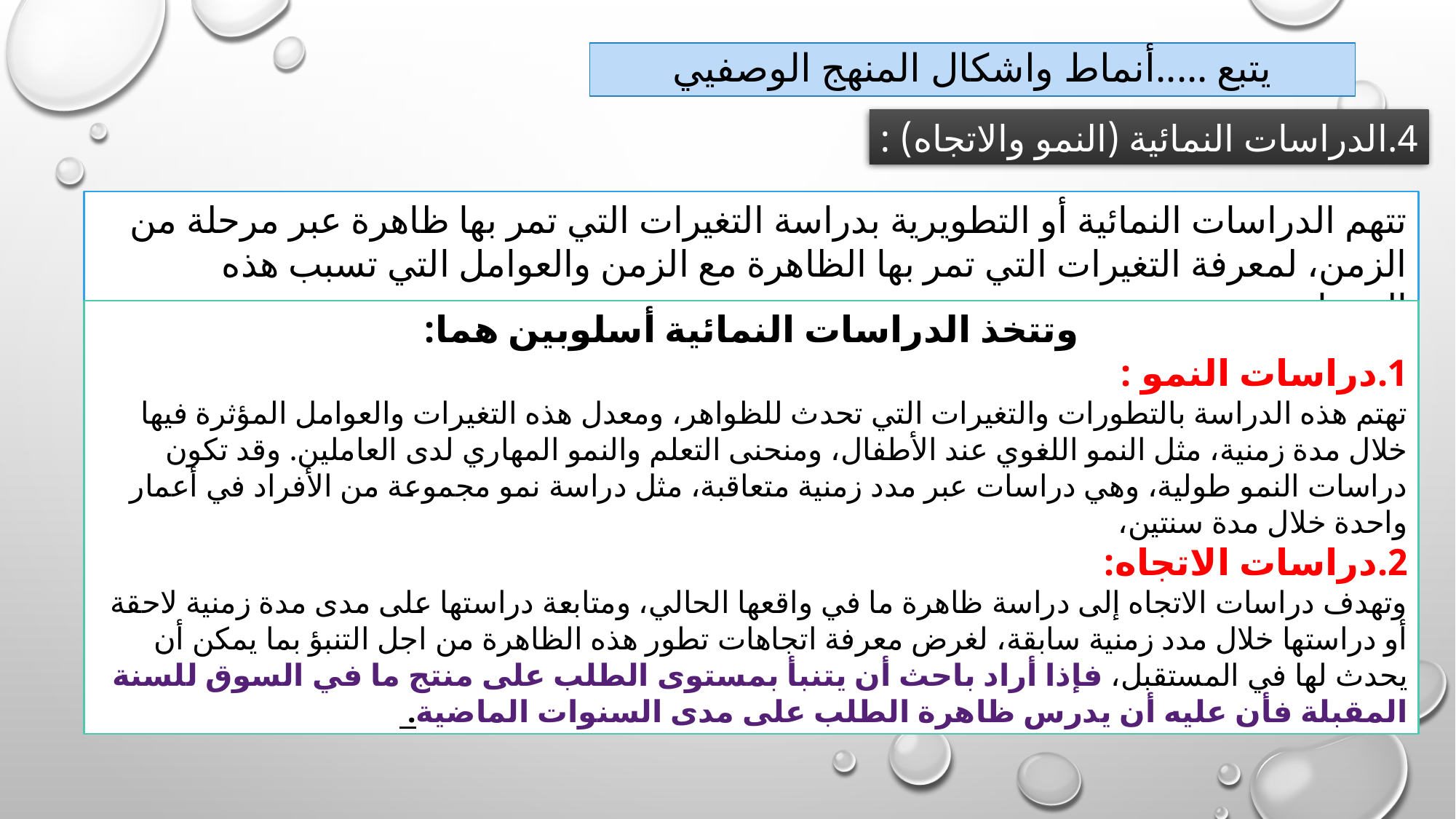

# يتبع .....أنماط واشكال المنهج الوصفيي
4.	الدراسات النمائية (النمو والاتجاه) :
 تتهم الدراسات النمائية أو التطويرية بدراسة التغيرات التي تمر بها ظاهرة عبر مرحلة من الزمن، لمعرفة التغيرات التي تمر بها الظاهرة مع الزمن والعوامل التي تسبب هذه التغيرات
وتتخذ الدراسات النمائية أسلوبين هما:
1.	دراسات النمو :
تهتم هذه الدراسة بالتطورات والتغيرات التي تحدث للظواهر، ومعدل هذه التغيرات والعوامل المؤثرة فيها خلال مدة زمنية، مثل النمو اللغوي عند الأطفال، ومنحنى التعلم والنمو المهاري لدى العاملين. وقد تكون دراسات النمو طولية، وهي دراسات عبر مدد زمنية متعاقبة، مثل دراسة نمو مجموعة من الأفراد في أعمار واحدة خلال مدة سنتين،
2.	دراسات الاتجاه:
وتهدف دراسات الاتجاه إلى دراسة ظاهرة ما في واقعها الحالي، ومتابعة دراستها على مدى مدة زمنية لاحقة أو دراستها خلال مدد زمنية سابقة، لغرض معرفة اتجاهات تطور هذه الظاهرة من اجل التنبؤ بما يمكن أن يحدث لها في المستقبل، فإذا أراد باحث أن يتنبأ بمستوى الطلب على منتج ما في السوق للسنة المقبلة فأن عليه أن يدرس ظاهرة الطلب على مدى السنوات الماضية.